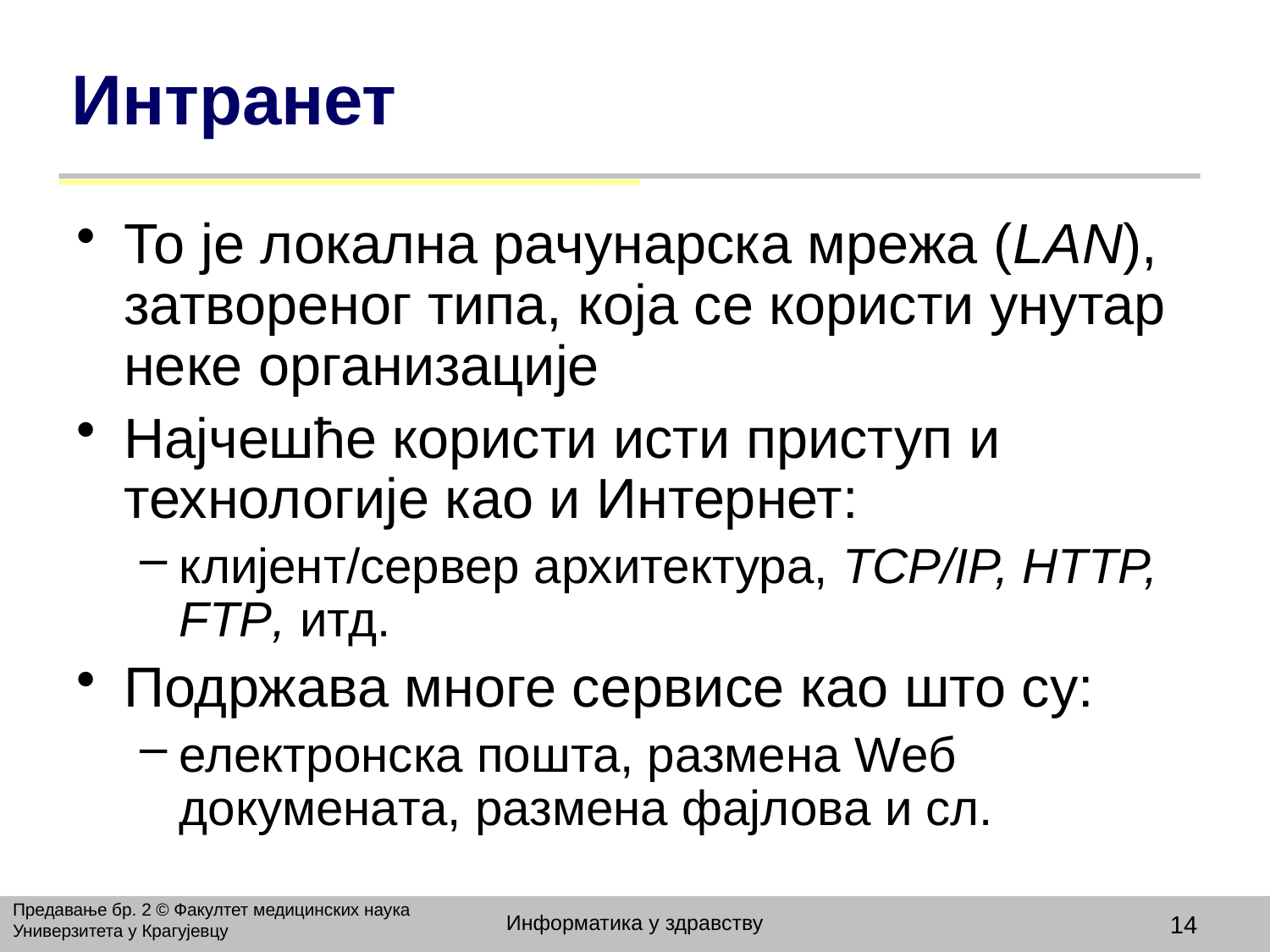

# Интранет
То је локална рачунарска мрежа (LAN), затвореног типа, која се користи унутар неке организације
Најчешће користи исти приступ и технологије као и Интернет:
клијент/сервер архитектура, TCP/IP, HTTP, FTP, итд.
Подржава многе сервисе као што су:
електронска пошта, размена Wеб докумената, размена фајлова и сл.
Предавање бр. 2 © Факултет медицинских наука Универзитета у Крагујевцу
Информатика у здравству
14